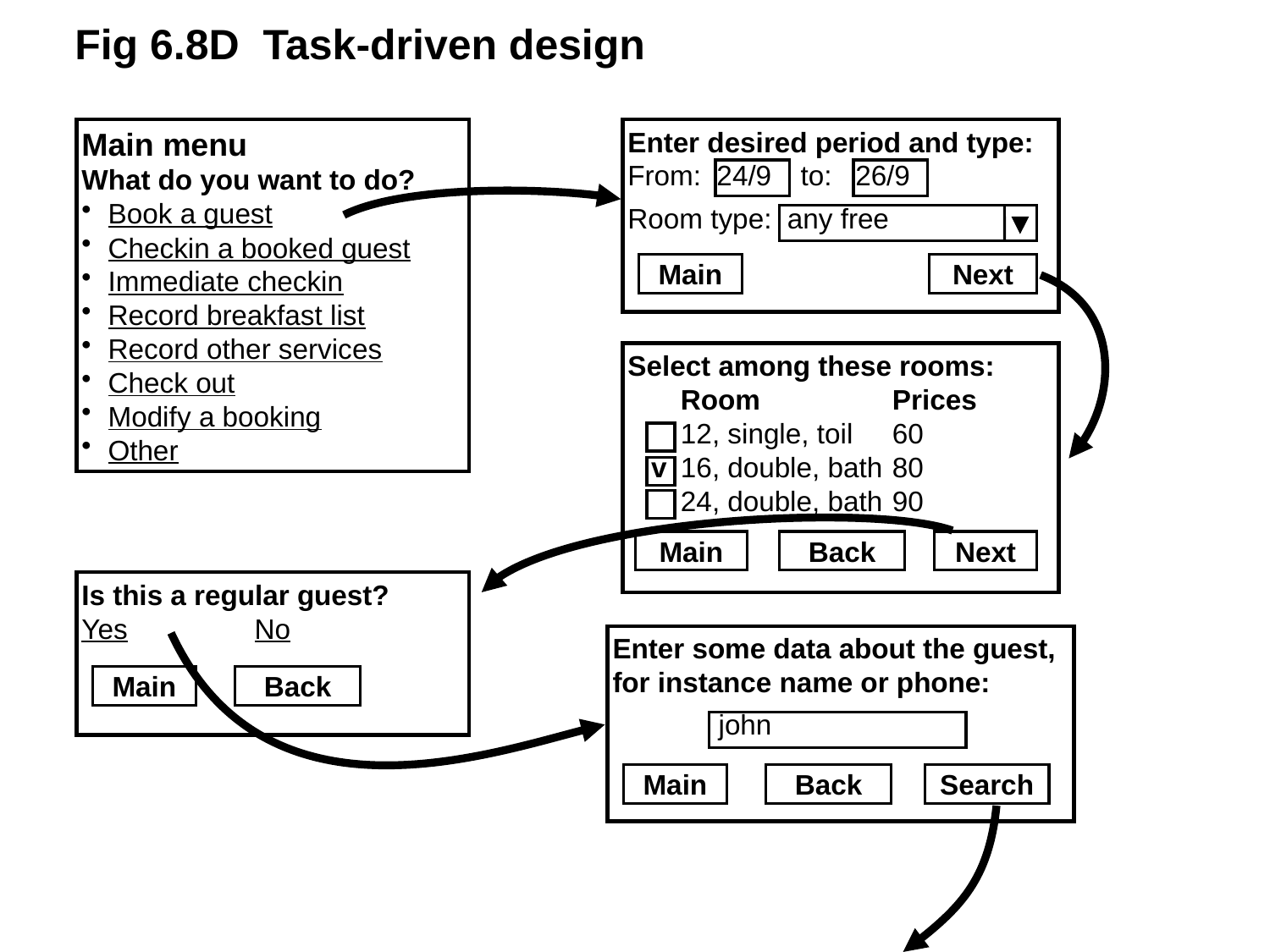

Fig 6.8D  Task-driven design
Main menu
What do you want to do?
Book a guest
Checkin a booked guest
Immediate checkin
Record breakfast list
Record other services
Check out
Modify a booking
Other
Enter desired period and type:
From:  24/9	to:   26/9
Room type:  any free

Main
Next

Select among these rooms:
	Room	Prices
  	12, single, toil	60
   v	16, double, bath	80
	24, double, bath	90

Main
Back
Next

Is this a regular guest?
Yes	No
Main
Back
Enter some data about the guest,
for instance name or phone:
	john

Main
Back
Search